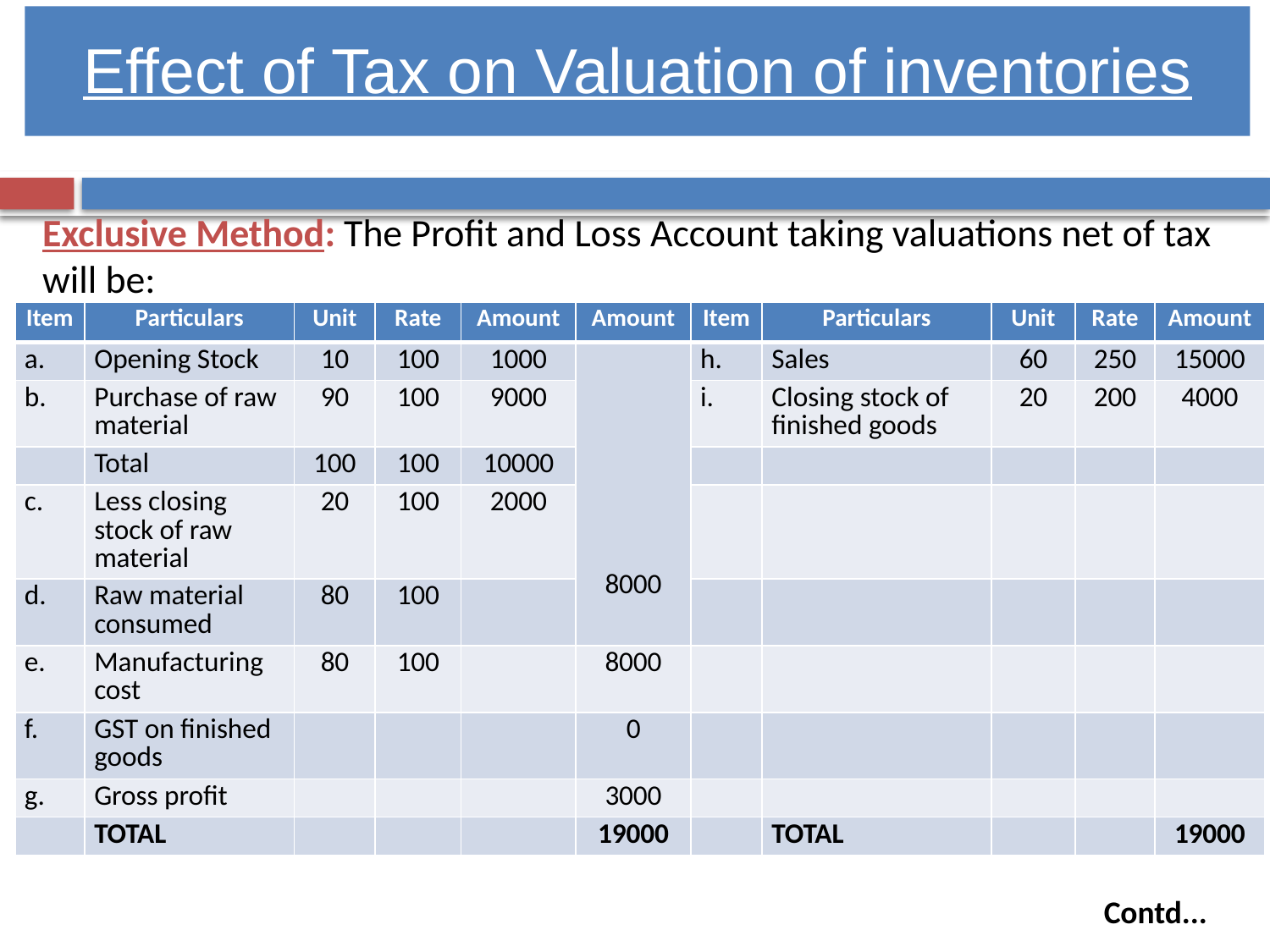

Effect of Tax on Valuation of inventories
Exclusive Method: The Profit and Loss Account taking valuations net of tax will be:

| Item | Particulars | Unit | Rate | Amount | Amount | Item | Particulars | Unit | Rate | Amount |
| --- | --- | --- | --- | --- | --- | --- | --- | --- | --- | --- |
| a. | Opening Stock | 10 | 100 | 1000 | 8000 | h. | Sales | 60 | 250 | 15000 |
| b. | Purchase of raw material | 90 | 100 | 9000 |  | i. | Closing stock of finished goods | 20 | 200 | 4000 |
|  | Total | 100 | 100 | 10000 |  |  |  |  |  |  |
| c. | Less closing stock of raw material | 20 | 100 | 2000 |  |  |  |  |  |  |
| d. | Raw material consumed | 80 | 100 |  |  |  |  |  |  |  |
| e. | Manufacturing cost | 80 | 100 |  | 8000 |  |  |  |  |  |
| f. | GST on finished goods |  |  |  | 0 |  |  |  |  |  |
| g. | Gross profit |  |  |  | 3000 |  |  |  |  |  |
|  | TOTAL |  |  |  | 19000 |  | TOTAL |  |  | 19000 |
142
Contd...